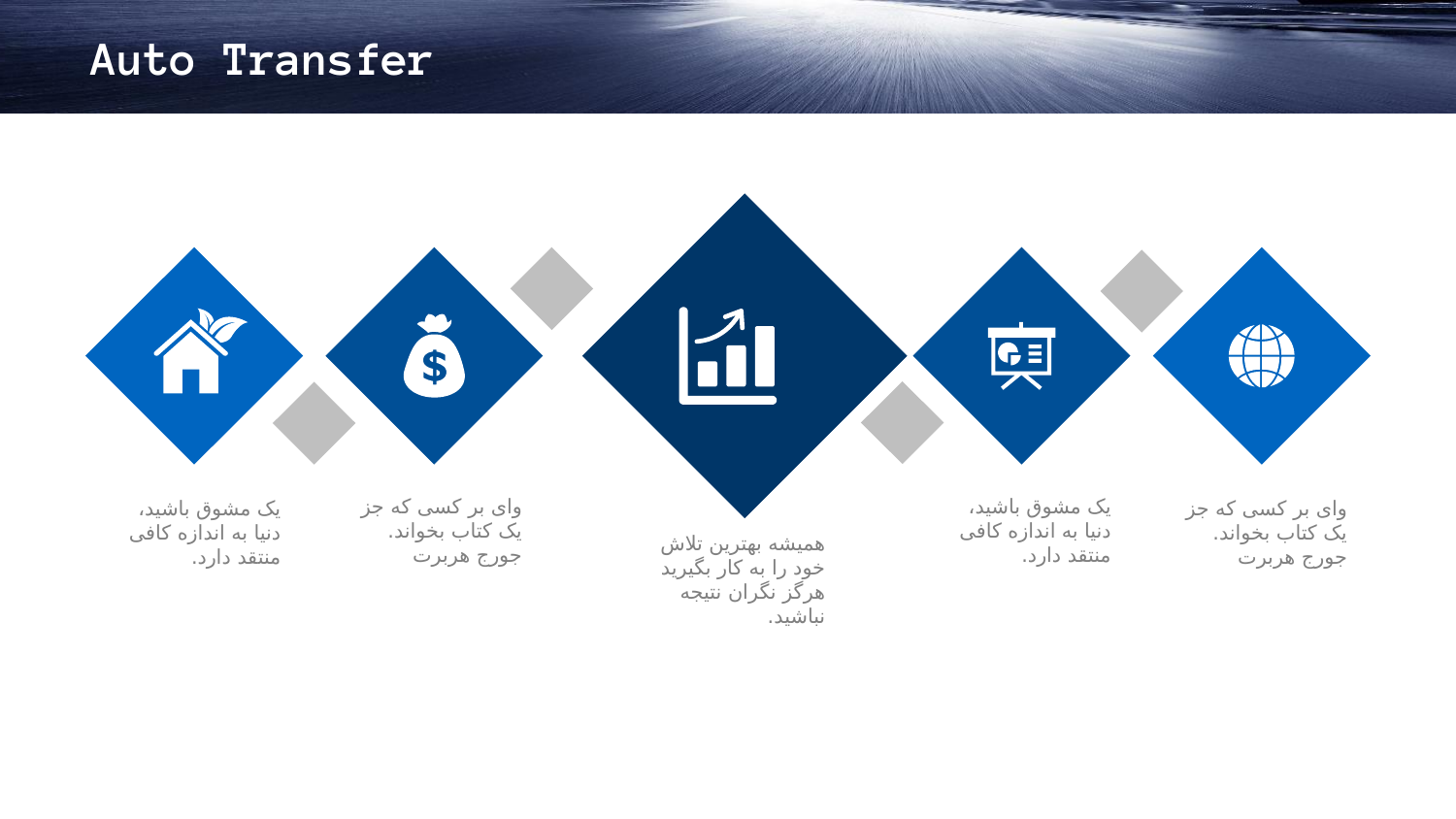

وای بر کسی که جز یک کتاب بخواند. جورج هربرت
یک مشوق باشید، دنیا به اندازه کافی منتقد دارد.
یک مشوق باشید، دنیا به اندازه کافی منتقد دارد.
وای بر کسی که جز یک کتاب بخواند. جورج هربرت
همیشه بهترین تلاش خود را به کار بگیرید هرگز نگران نتیجه نباشید.